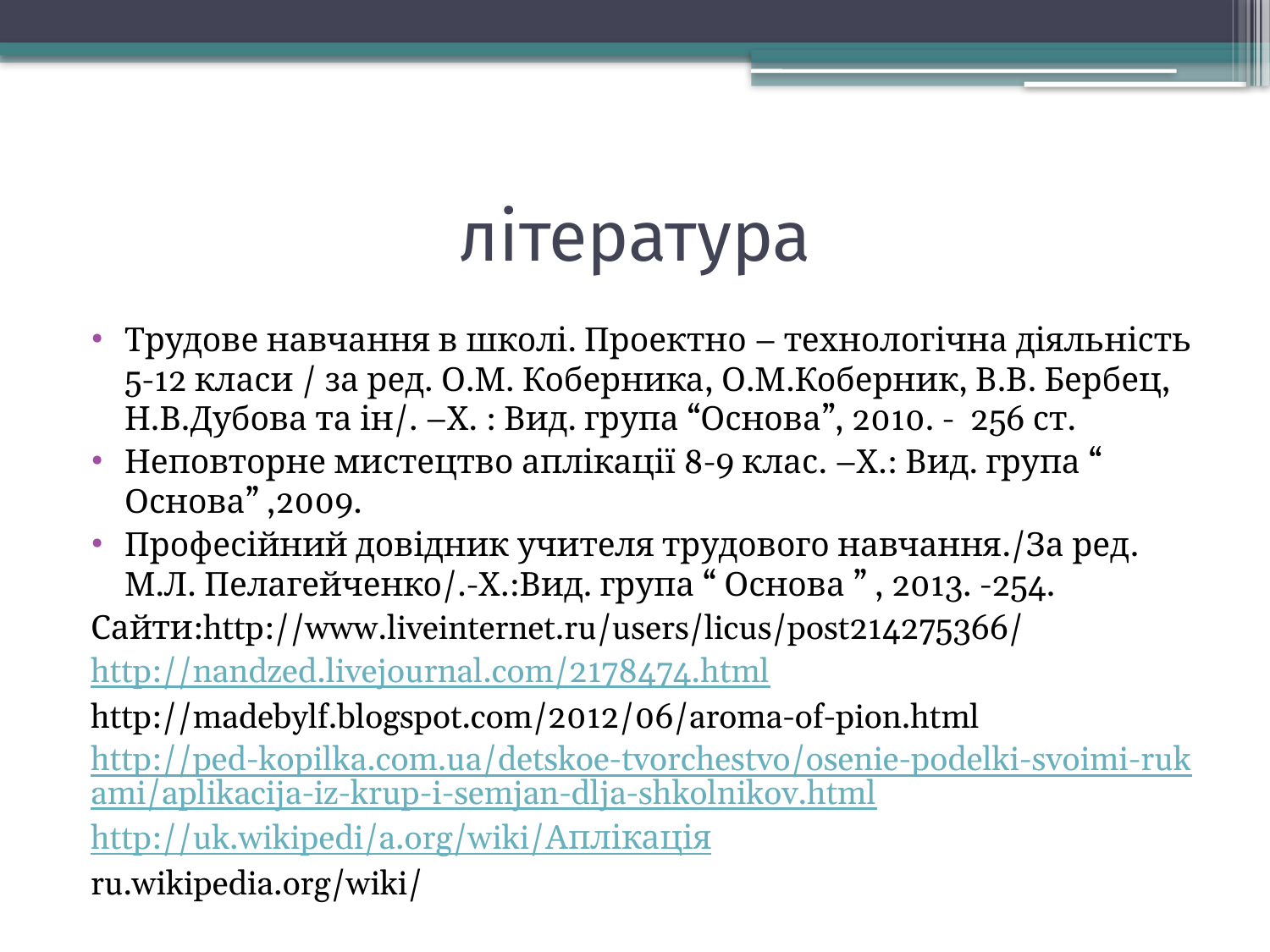

# література
Трудове навчання в школі. Проектно – технологічна діяльність 5-12 класи / за ред. О.М. Коберника, О.М.Коберник, В.В. Бербец, Н.В.Дубова та ін/. –Х. : Вид. група “Основа”, 2010. -  256 ст.
Неповторне мистецтво аплікації 8-9 клас. –Х.: Вид. група “ Основа” ,2009.
Професійний довідник учителя трудового навчання./За ред. М.Л. Пелагейченко/.-Х.:Вид. група “ Основа ” , 2013. -254.
Сайти:http://www.liveinternet.ru/users/licus/post214275366/
http://nandzed.livejournal.com/2178474.html
http://madebylf.blogspot.com/2012/06/aroma-of-pion.html
http://ped-kopilka.com.ua/detskoe-tvorchestvo/osenie-podelki-svoimi-rukami/aplikacija-iz-krup-i-semjan-dlja-shkolnikov.html
http://uk.wikipedi/a.org/wiki/Аплікація
ru.wikipedia.org/wiki/